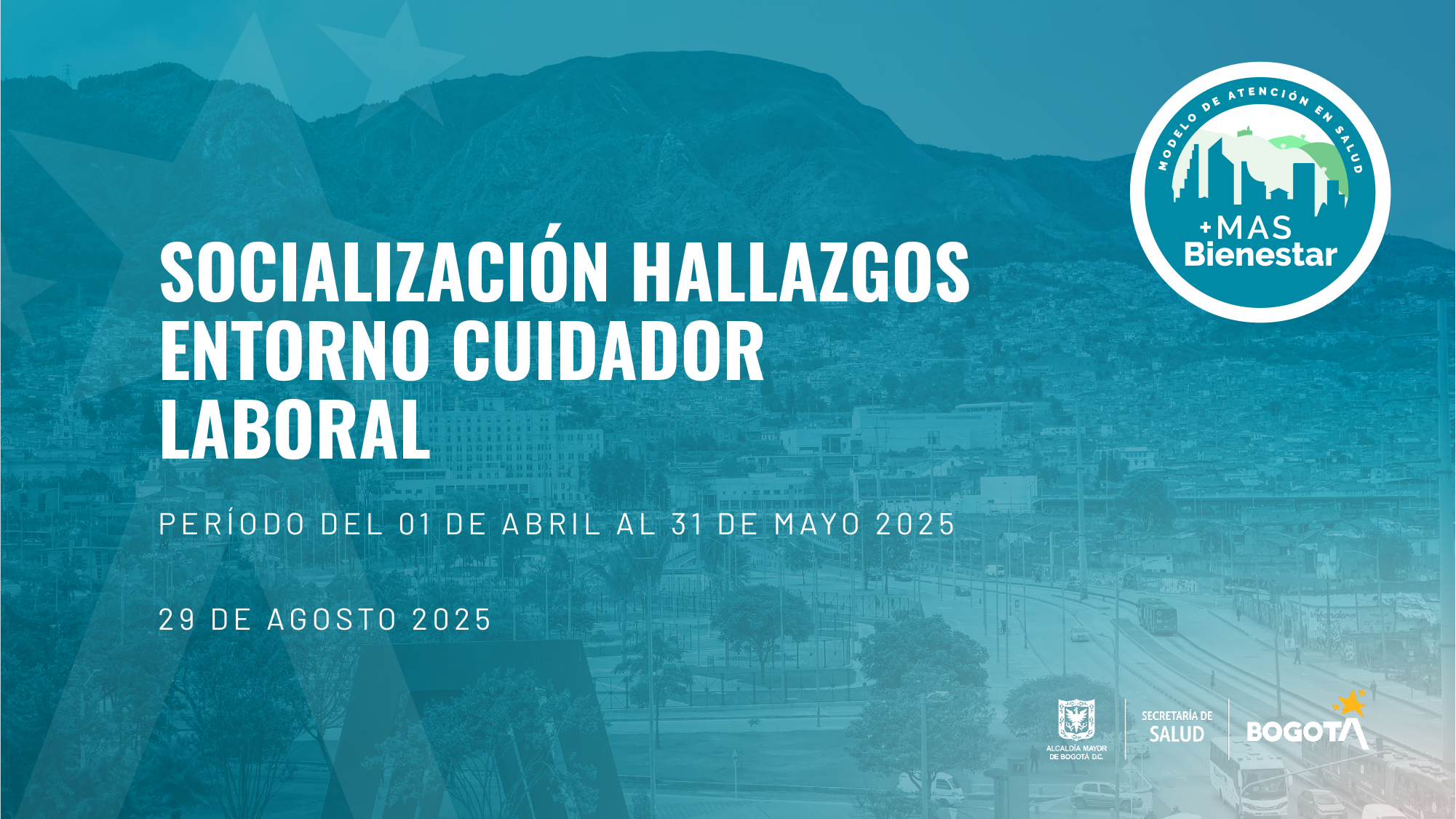

# SOCIALIZACIÓN HALLAZGOS ENTORNO CUIDADOR LABORAL
PERÍODO DEL 01 DE ABRIL AL 31 DE MAYO 2025

29 DE AGOSTO 2025